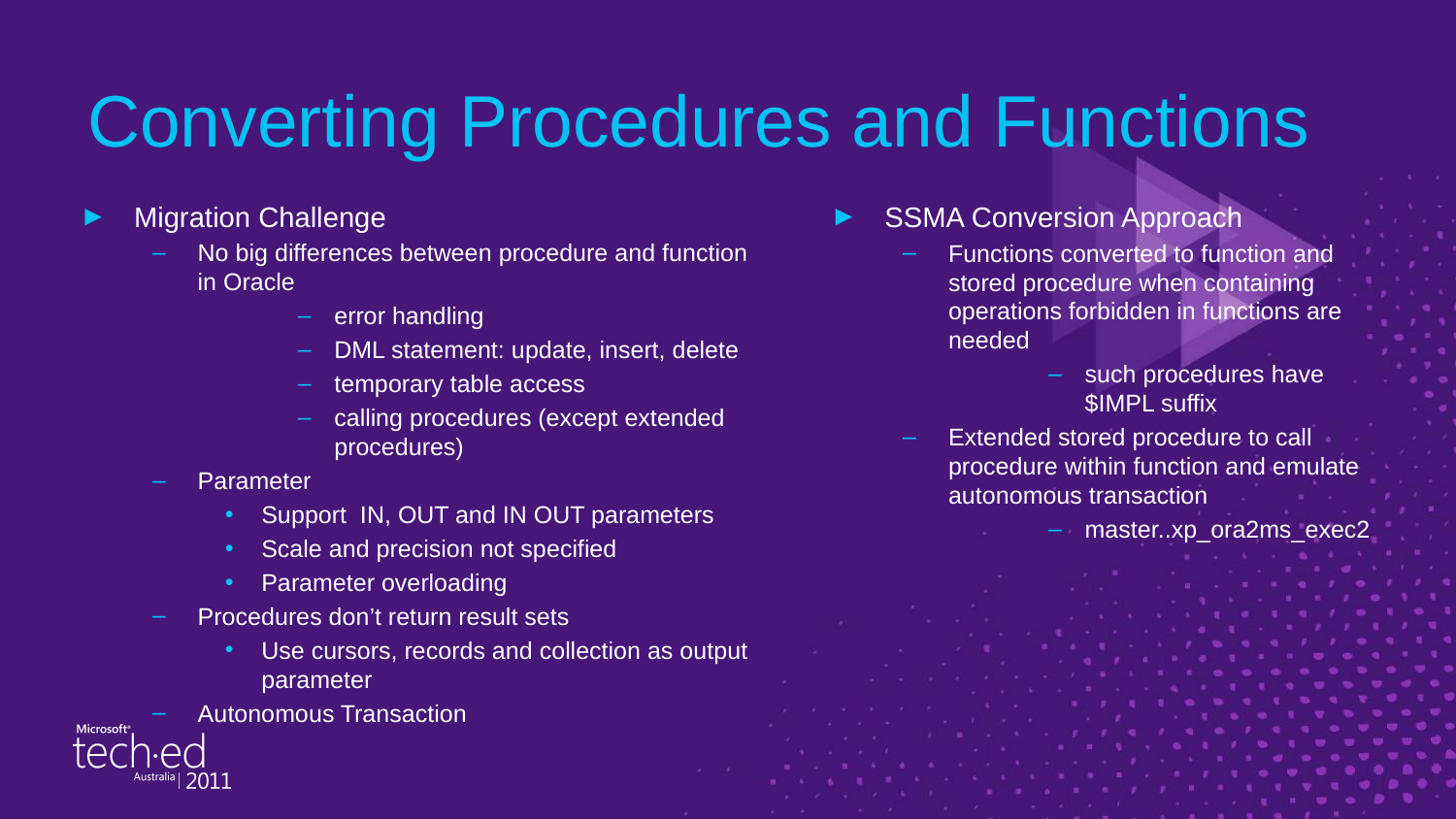

# Converting Procedures and Functions
Migration Challenge
No big differences between procedure and function in Oracle
error handling
DML statement: update, insert, delete
temporary table access
calling procedures (except extended procedures)
Parameter
Support  IN, OUT and IN OUT parameters
Scale and precision not specified
Parameter overloading
Procedures don’t return result sets
Use cursors, records and collection as output parameter
Autonomous Transaction
SSMA Conversion Approach
Functions converted to function and stored procedure when containing  operations forbidden in functions are needed
such procedures have $IMPL suffix
Extended stored procedure to call procedure within function and emulate autonomous transaction
master..xp_ora2ms_exec2